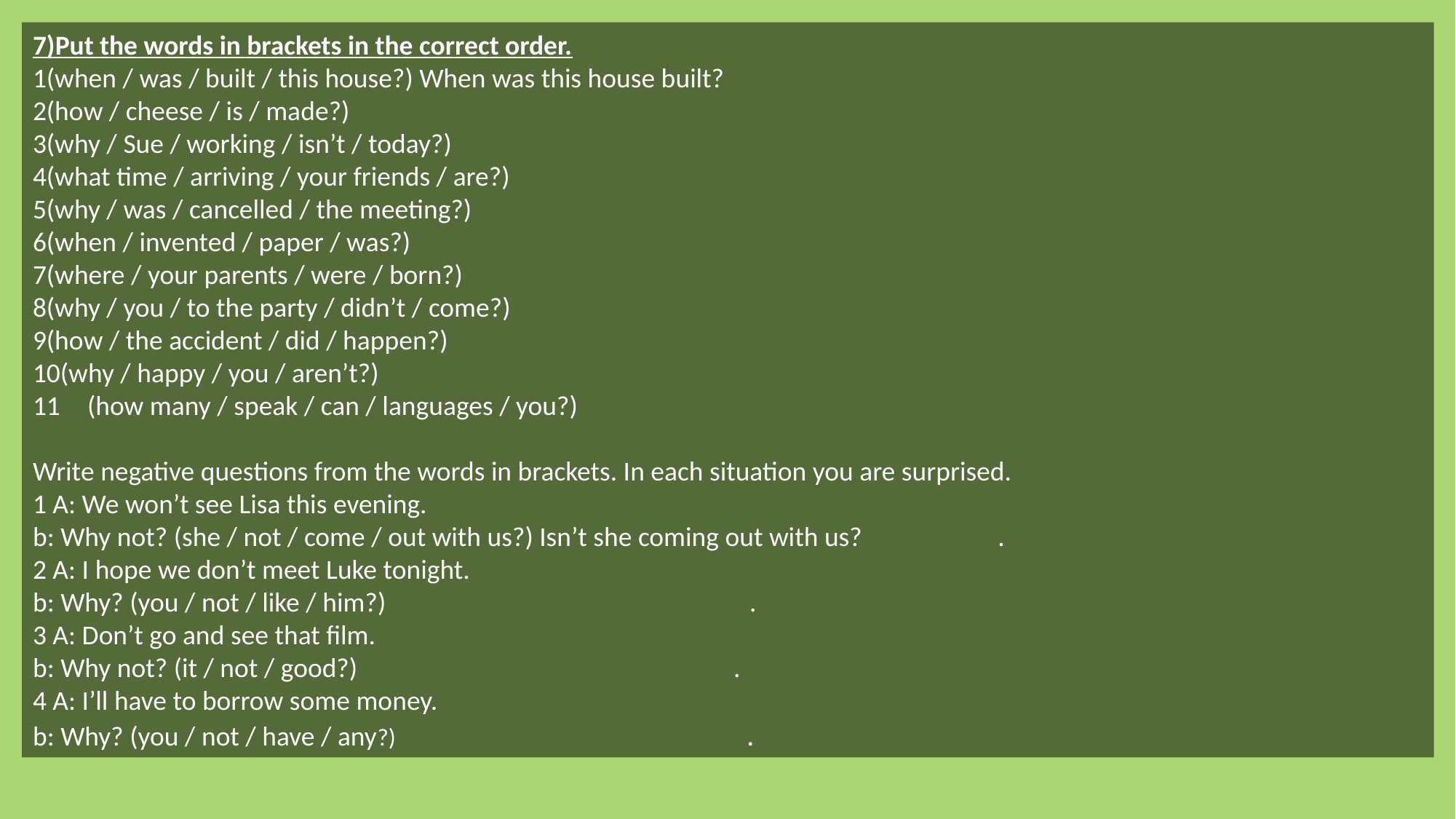

7)Put the words in brackets in the correct order.
1(when / was / built / this house?) When was this house built?
2(how / cheese / is / made?)
3(why / Sue / working / isn’t / today?)
4(what time / arriving / your friends / are?)
5(why / was / cancelled / the meeting?)
6(when / invented / paper / was?)
7(where / your parents / were / born?)
8(why / you / to the party / didn’t / come?)
9(how / the accident / did / happen?)
10(why / happy / you / aren’t?)
(how many / speak / can / languages / you?)

Write negative questions from the words in brackets. In each situation you are surprised.
1 A: We won’t see Lisa this evening.
b: Why not? (she / not / come / out with us?) Isn’t she coming out with us?                      .
2 A: I hope we don’t meet Luke tonight.
b: Why? (you / not / like / him?)                                                           .
3 A: Don’t go and see that film.
b: Why not? (it / not / good?)                                                             .
4 A: I’ll have to borrow some money.
b: Why? (you / not / have / any?)                                                          .